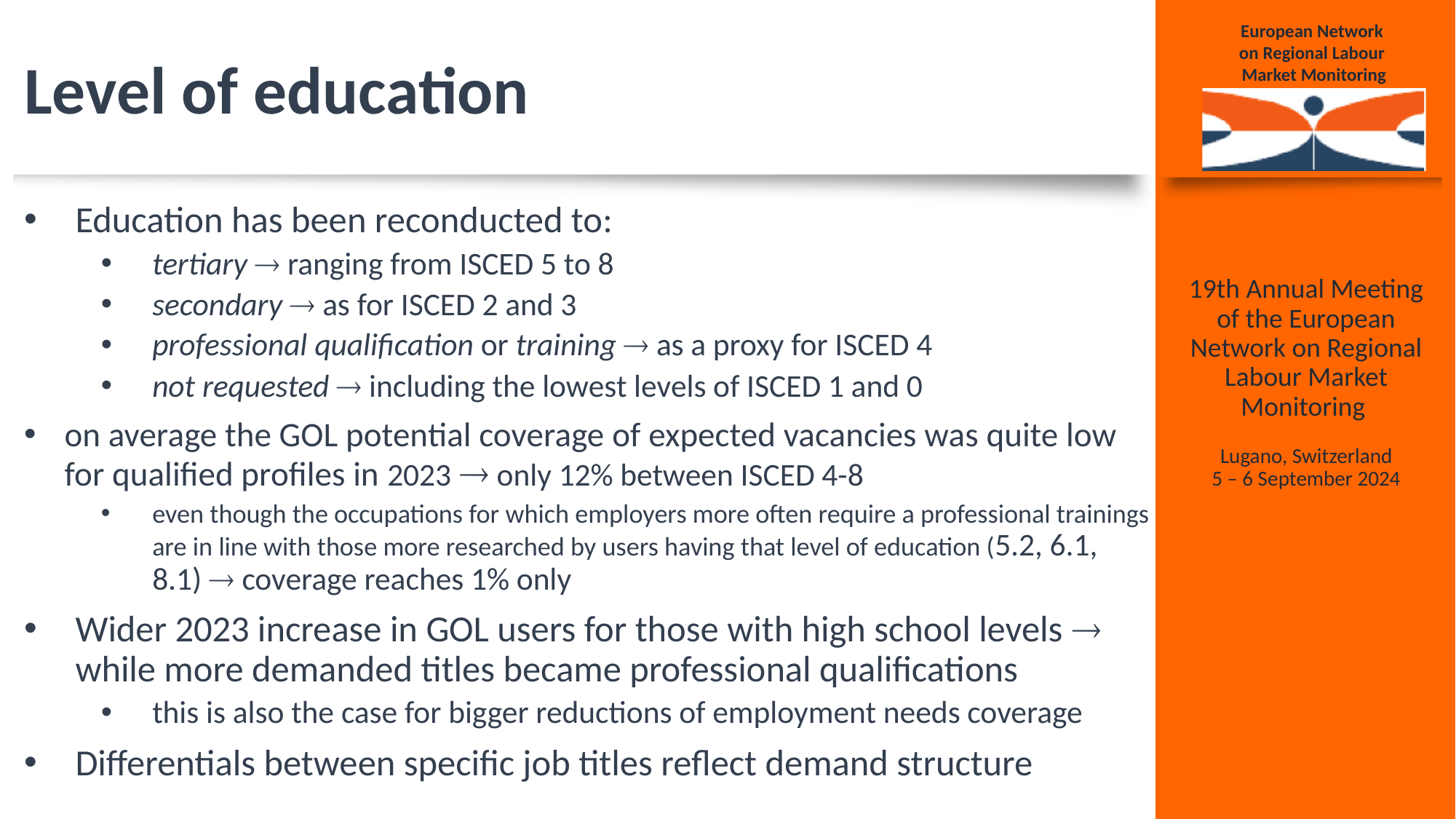

# Level of education
Education has been reconducted to:
tertiary → ranging from ISCED 5 to 8
secondary → as for ISCED 2 and 3
professional qualification or training → as a proxy for ISCED 4
not requested → including the lowest levels of ISCED 1 and 0
on average the GOL potential coverage of expected vacancies was quite low for qualified profiles in 2023 → only 12% between ISCED 4-8
even though the occupations for which employers more often require a professional trainings are in line with those more researched by users having that level of education (5.2, 6.1, 8.1) → coverage reaches 1% only
Wider 2023 increase in GOL users for those with high school levels → while more demanded titles became professional qualifications
this is also the case for bigger reductions of employment needs coverage
Differentials between specific job titles reflect demand structure